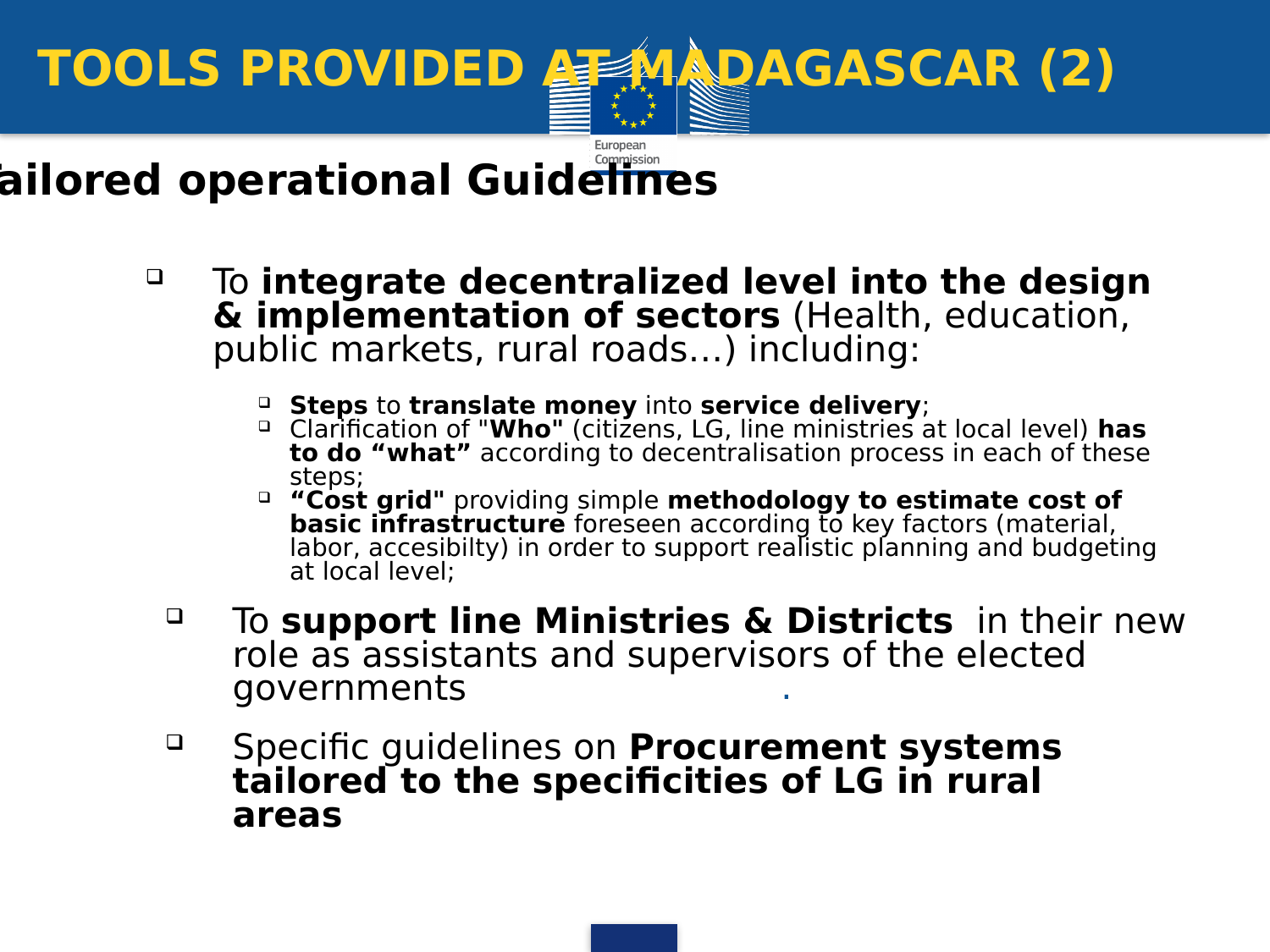

TOOLS PROVIDED AT MADAGASCAR (2)
Tailored operational Guidelines

To integrate decentralized level into the design & implementation of sectors (Health, education, public markets, rural roads…) including:

Steps to translate money into service delivery;
Clarification of "Who" (citizens, LG, line ministries at local level) has to do “what” according to decentralisation process in each of these steps;
“Cost grid" providing simple methodology to estimate cost of basic infrastructure foreseen according to key factors (material, labor, accesibilty) in order to support realistic planning and budgeting at local level;

To support line Ministries & Districts  in their new role as assistants and supervisors of the elected governments

	.

Specific guidelines on Procurement systems tailored to the specificities of LG in rural areas